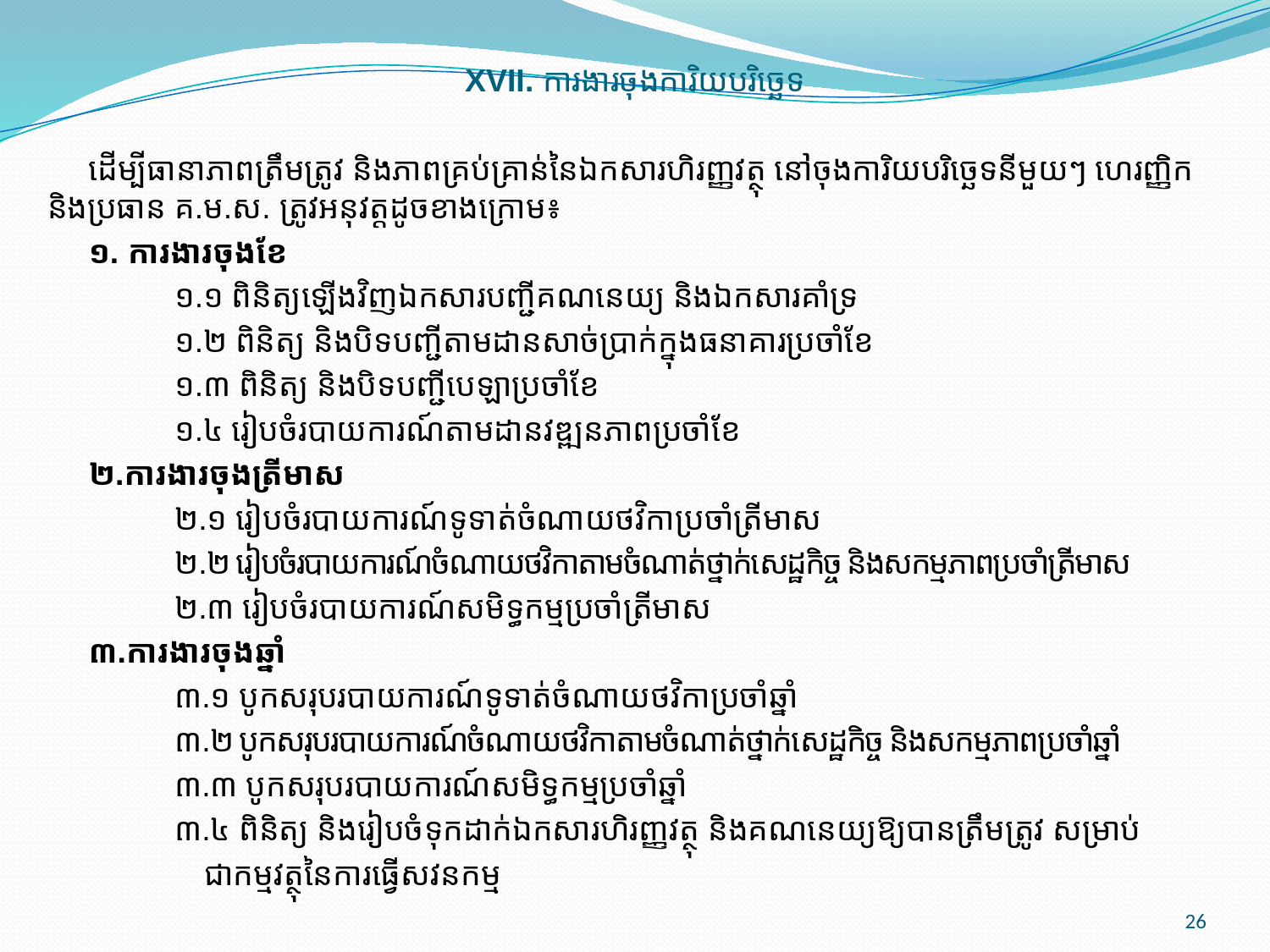

# XVII. ការងារចុងការិយបរិច្ឆេទ

​     ដើម្បីធានាភាពត្រឹមត្រូវ និងភាពគ្រប់គ្រាន់នៃឯកសារហិរញ្ញវត្ថុ នៅចុងការិយបរិច្ឆេទនីមួយៗ ហេរញ្ញិក និងប្រធាន គ.ម.ស. ត្រូវអនុវត្តដូចខាងក្រោម៖
     ១. ការងារចុងខែ
	១.១ ពិនិត្យឡើងវិញឯកសារបញ្ជីគណនេយ្យ និងឯកសារគាំទ្រ
	១.២ ពិនិត្យ និងបិទបញ្ជីតាមដានសាច់ប្រាក់ក្នុងធនាគារប្រចាំខែ
	១.៣ ពិនិត្យ និង​បិទបញ្ជីបេឡាប្រចាំខែ
	១.៤ រៀបចំរបាយការណ៍តាមដានវឌ្ឍនភាពប្រចាំខែ
     ២.ការងារចុងត្រីមាស
	២.១ រៀបចំរបាយការណ៍ទូទាត់ចំណាយថវិកាប្រចាំត្រីមាស
	២.២ រៀបចំរបាយការណ៍ចំណាយថវិកាតាមចំណាត់ថ្នាក់សេដ្ឋកិច្ច និង​សកម្មភាពប្រចាំត្រីមាស
	២.៣ រៀបចំរបាយការណ៍សមិទ្ធកម្មប្រចាំត្រីមាស
     ៣.ការងារចុងឆ្នាំ
	៣.១ បូកសរុបរបាយការណ៍ទូទាត់ចំណាយថវិកាប្រចាំឆ្នាំ
	៣.២ បូកសរុបរបាយការណ៍ចំណាយថវិកាតាមចំណាត់ថ្នាក់សេដ្ឋកិច្ច និងសកម្មភាពប្រចាំឆ្នាំ
	៣.៣ បូកសរុបរបាយការណ៍សមិទ្ធកម្មប្រចាំឆ្នាំ
	៣.៤ ពិនិត្យ និងរៀបចំទុកដាក់ឯកសារហិរញ្ញវត្ថុ និងគណនេយ្យឱ្យបានត្រឹមត្រូវ សម្រាប់​
                   ជាកម្មវត្ថុនៃការធ្វើសវនកម្ម

26